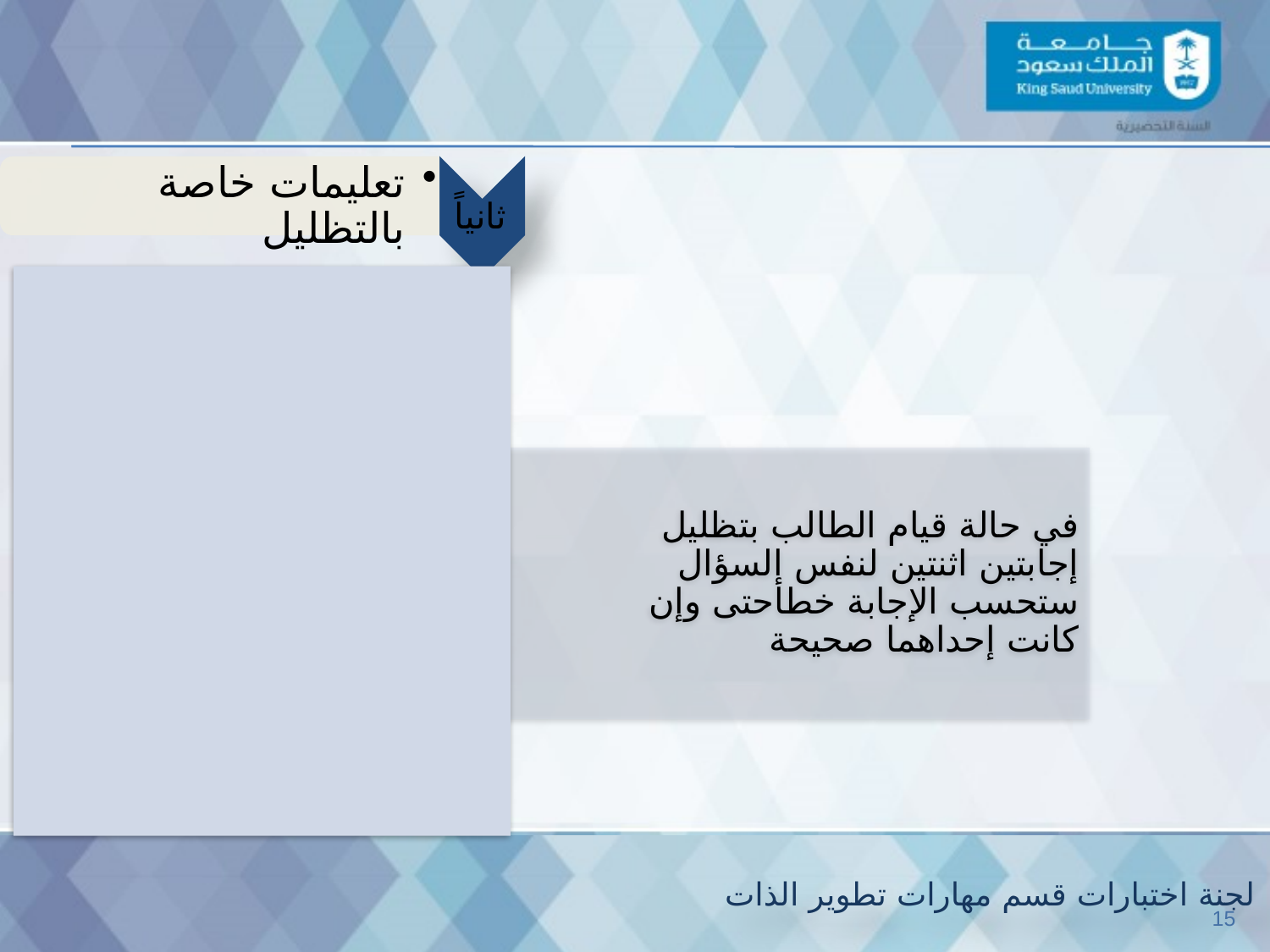

ثانياً
تعليمات خاصة بالتظليل
في حالة قيام الطالب بتظليل إجابتين اثنتين لنفس السؤال ستحسب الإجابة خطأحتى وإن كانت إحداهما صحيحة
15